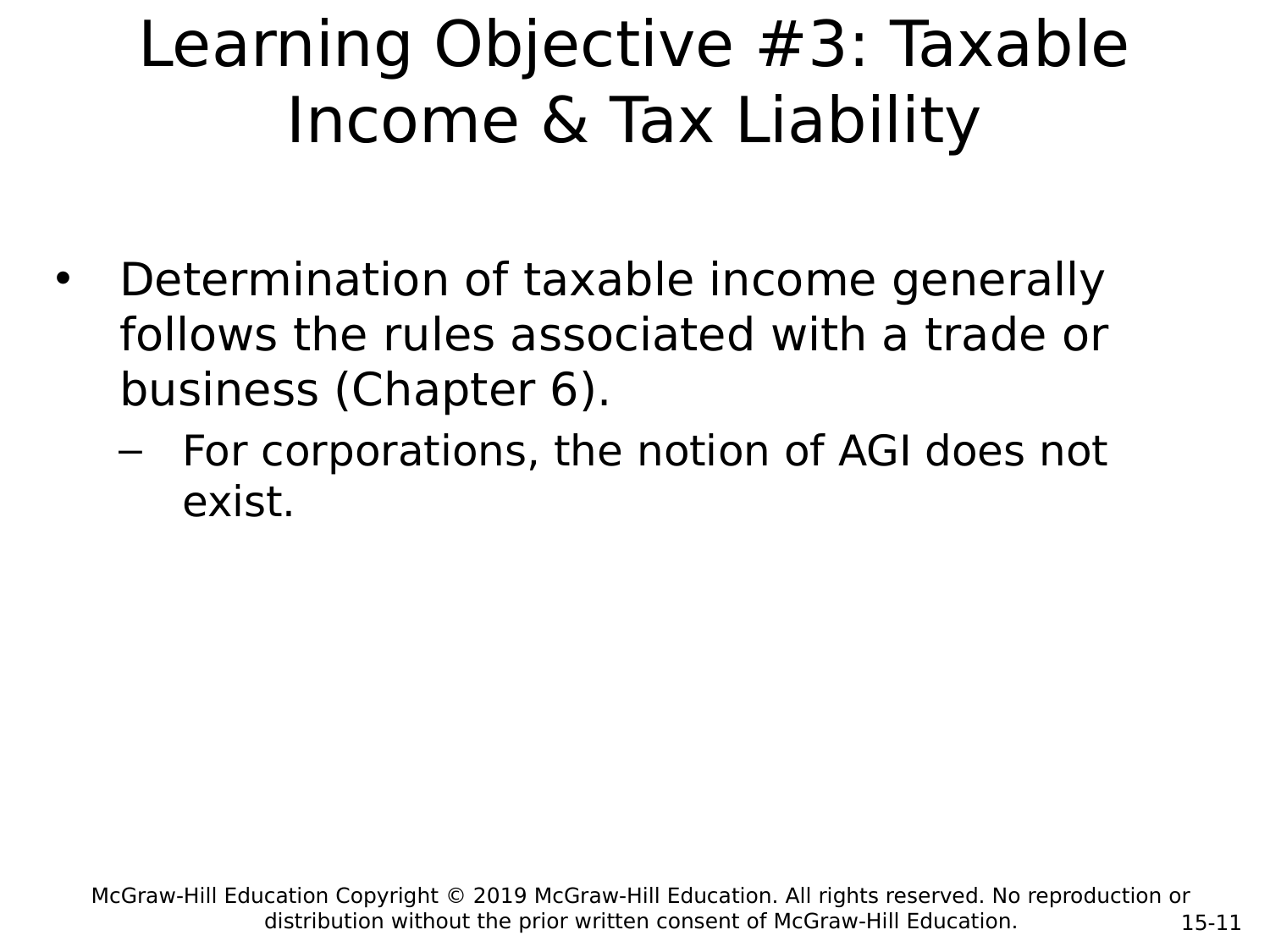

# Learning Objective #3: Taxable Income & Tax Liability
Determination of taxable income generally follows the rules associated with a trade or business (Chapter 6).
For corporations, the notion of AGI does not exist.
McGraw-Hill Education Copyright © 2019 McGraw-Hill Education. All rights reserved. No reproduction or distribution without the prior written consent of McGraw-Hill Education.
15-11